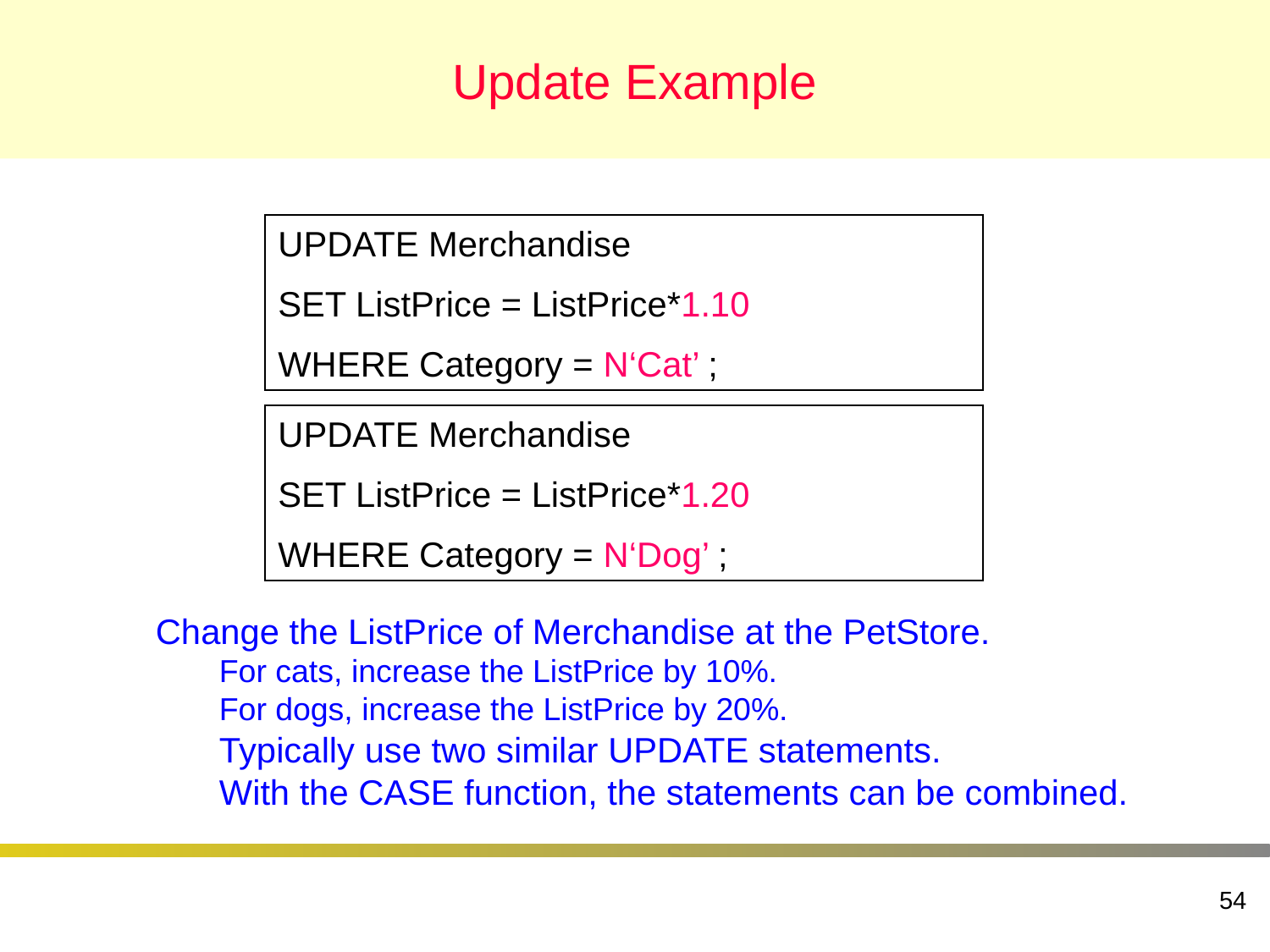

# Update Example
UPDATE Merchandise
SET ListPrice = ListPrice*1.10
WHERE Category = N‘Cat’ ;
UPDATE Merchandise
SET ListPrice = ListPrice*1.20
WHERE Category = N‘Dog’ ;
Change the ListPrice of Merchandise at the PetStore.
For cats, increase the ListPrice by 10%.
For dogs, increase the ListPrice by 20%.
Typically use two similar UPDATE statements.
With the CASE function, the statements can be combined.
54